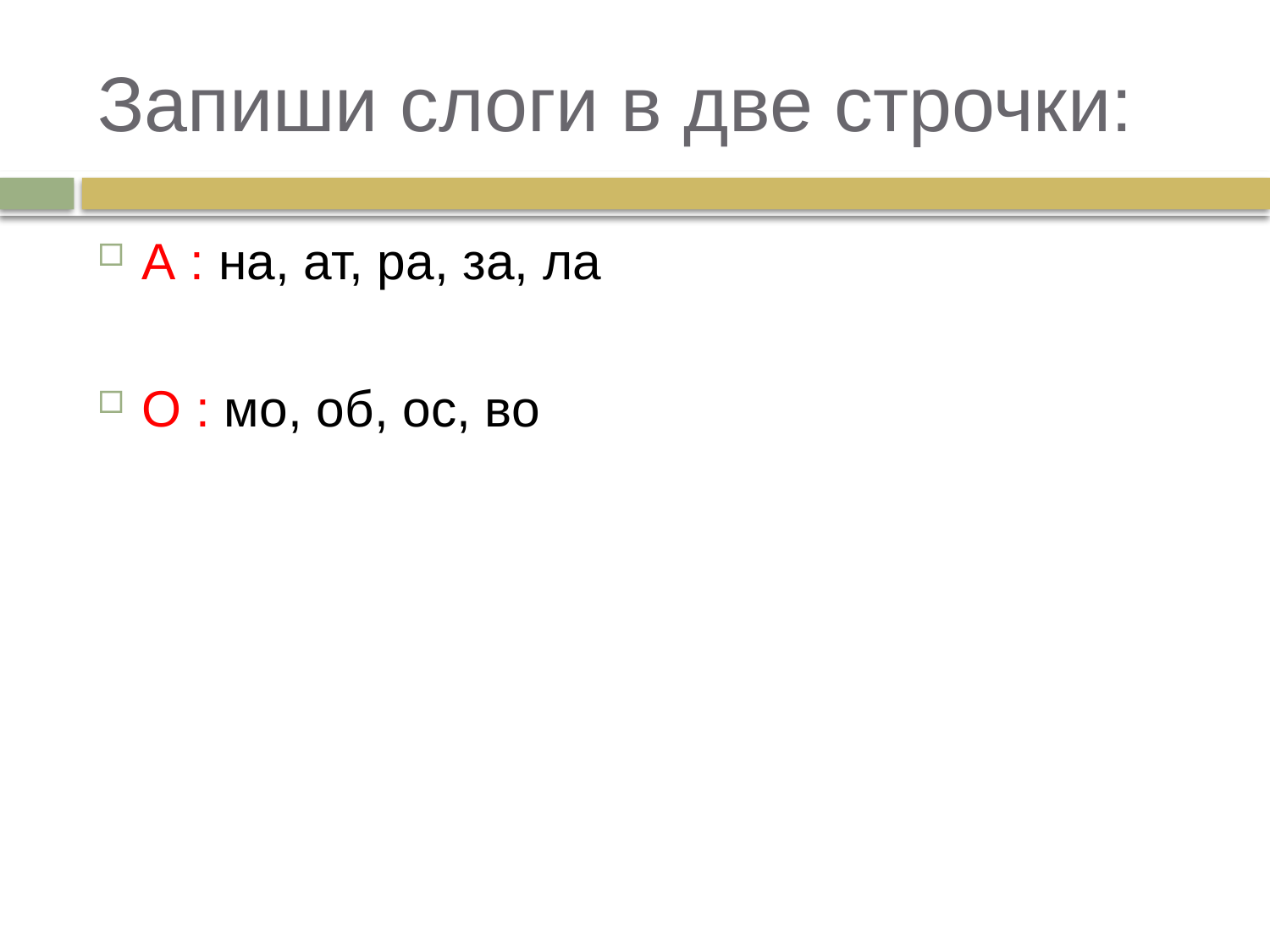

# Запиши слоги в две строчки:
А : на, ат, ра, за, ла

О : мо, об, ос, во